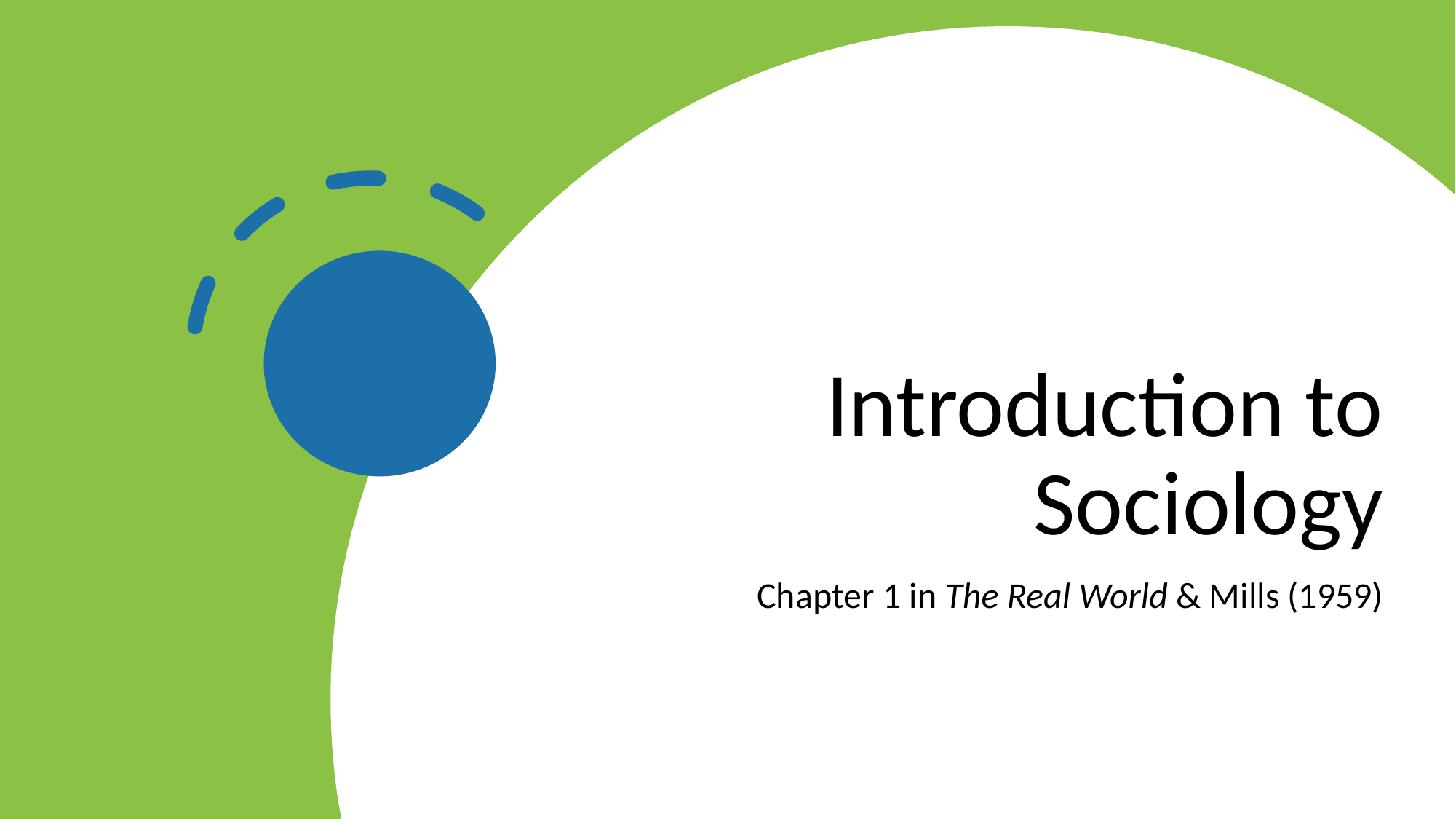

# Introduction to Sociology

Chapter 1 in The Real World & Mills (1959)